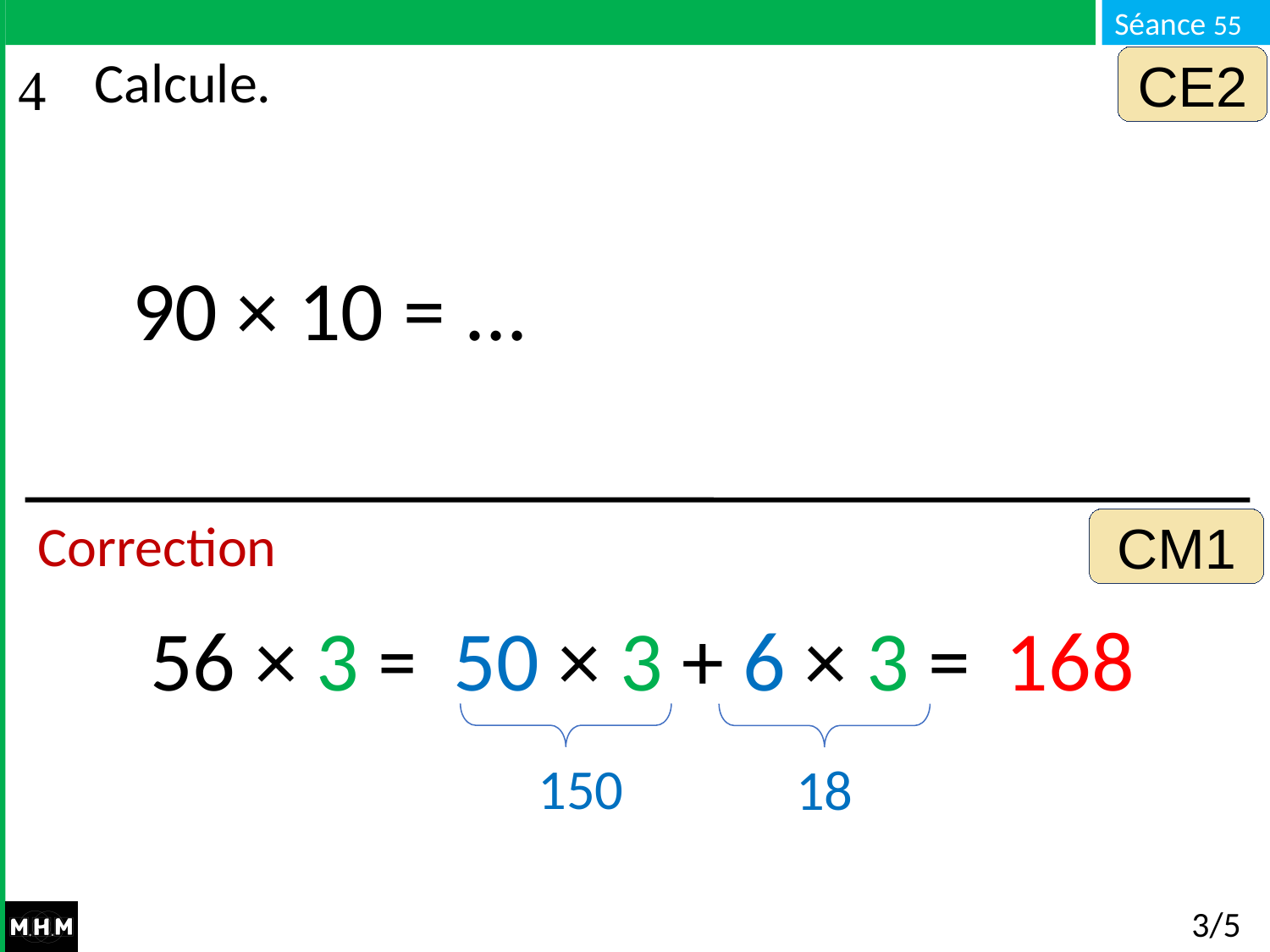

CE2
Calcule.
90 × 10 = ...

CM1
# Correction
56 × 3 = …
50 × 3 + 6 × 3 = …
168

150

18
3/5